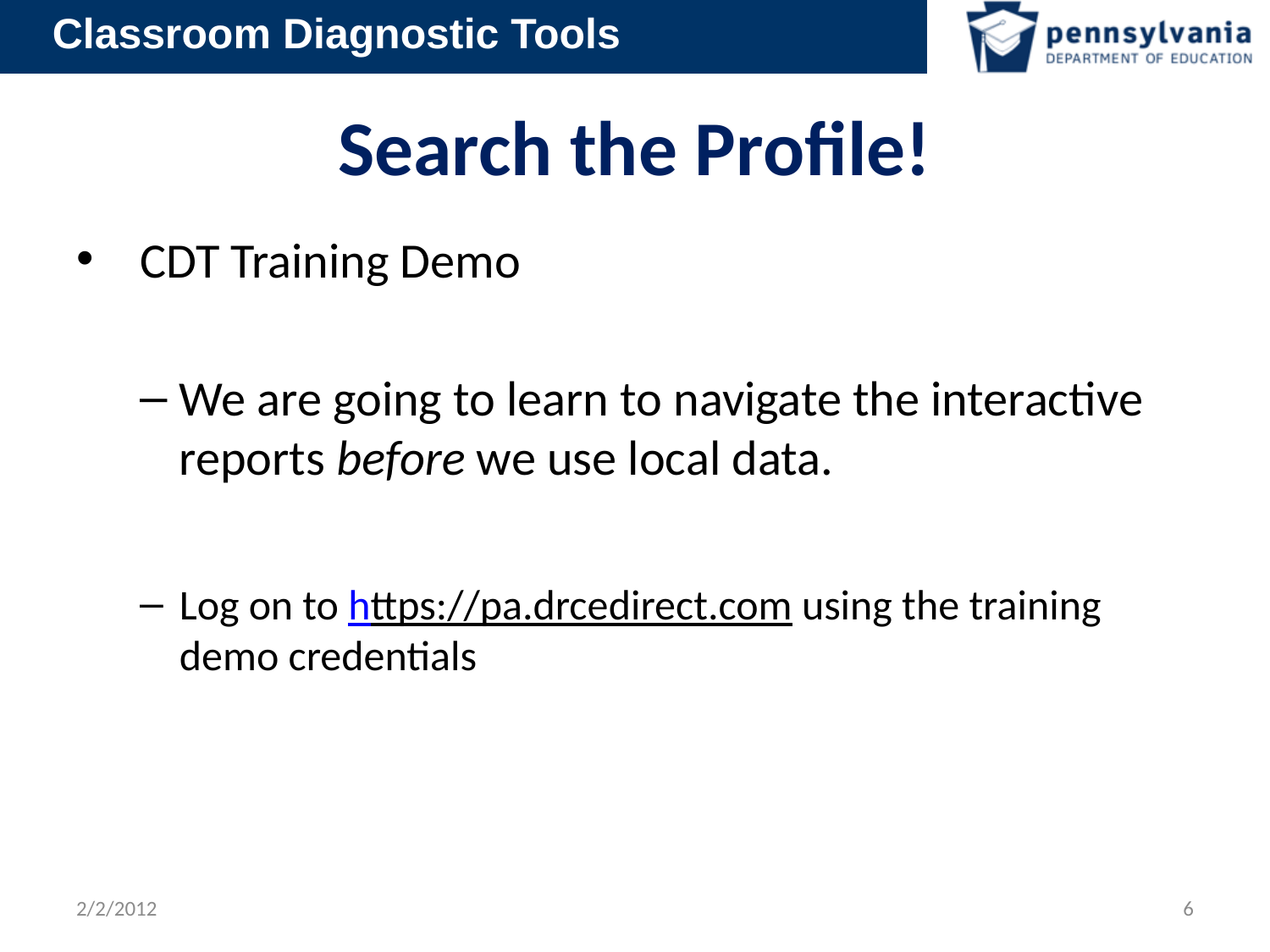

# Search the Profile!
CDT Training Demo

We are going to learn to navigate the interactive reports before we use local data.

Log on to https://pa.drcedirect.com using the training demo credentials

2/2/2012
6